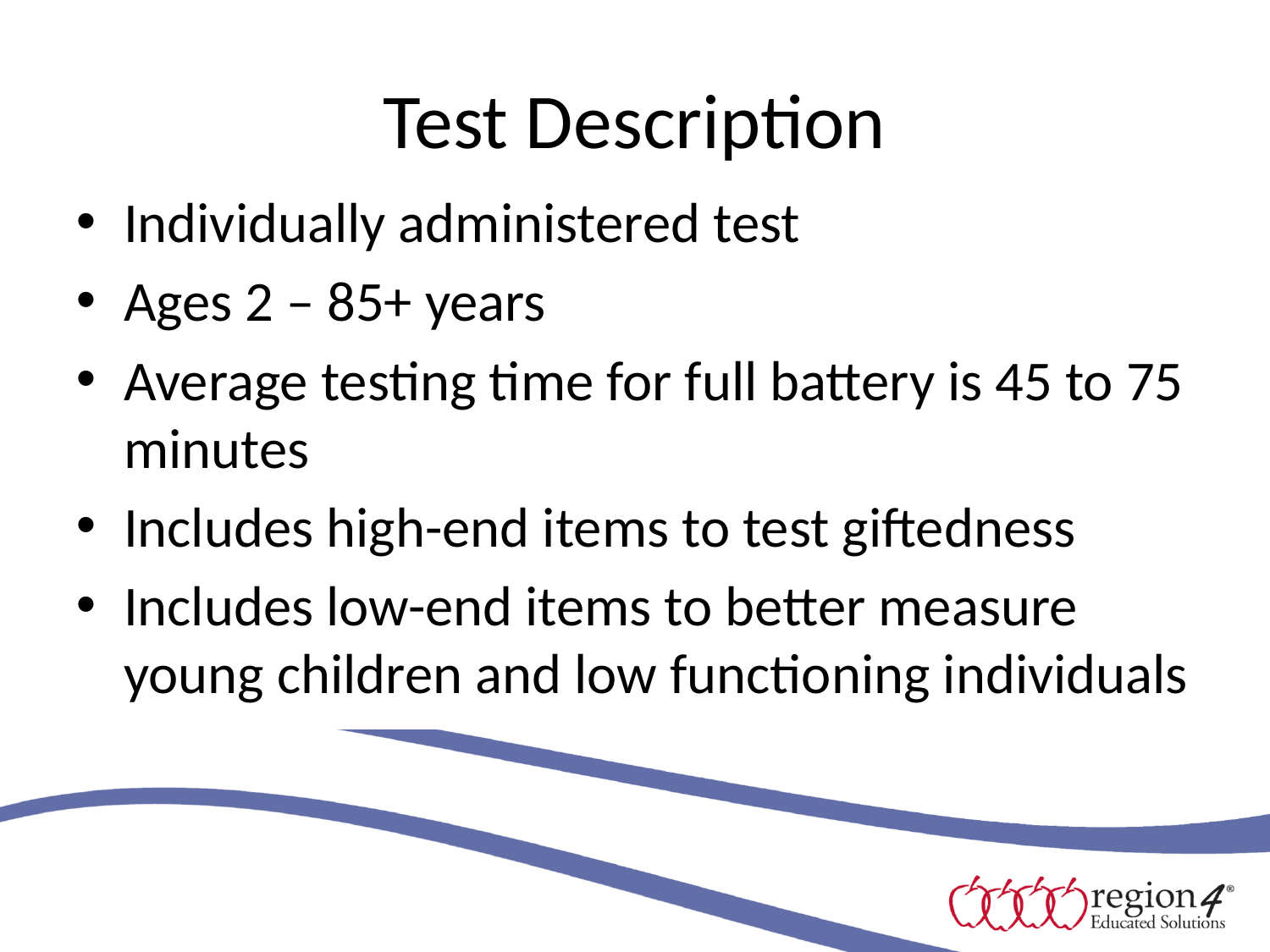

# Test Description
Individually administered test
Ages 2 – 85+ years
Average testing time for full battery is 45 to 75 minutes
Includes high-end items to test giftedness
Includes low-end items to better measure young children and low functioning individuals